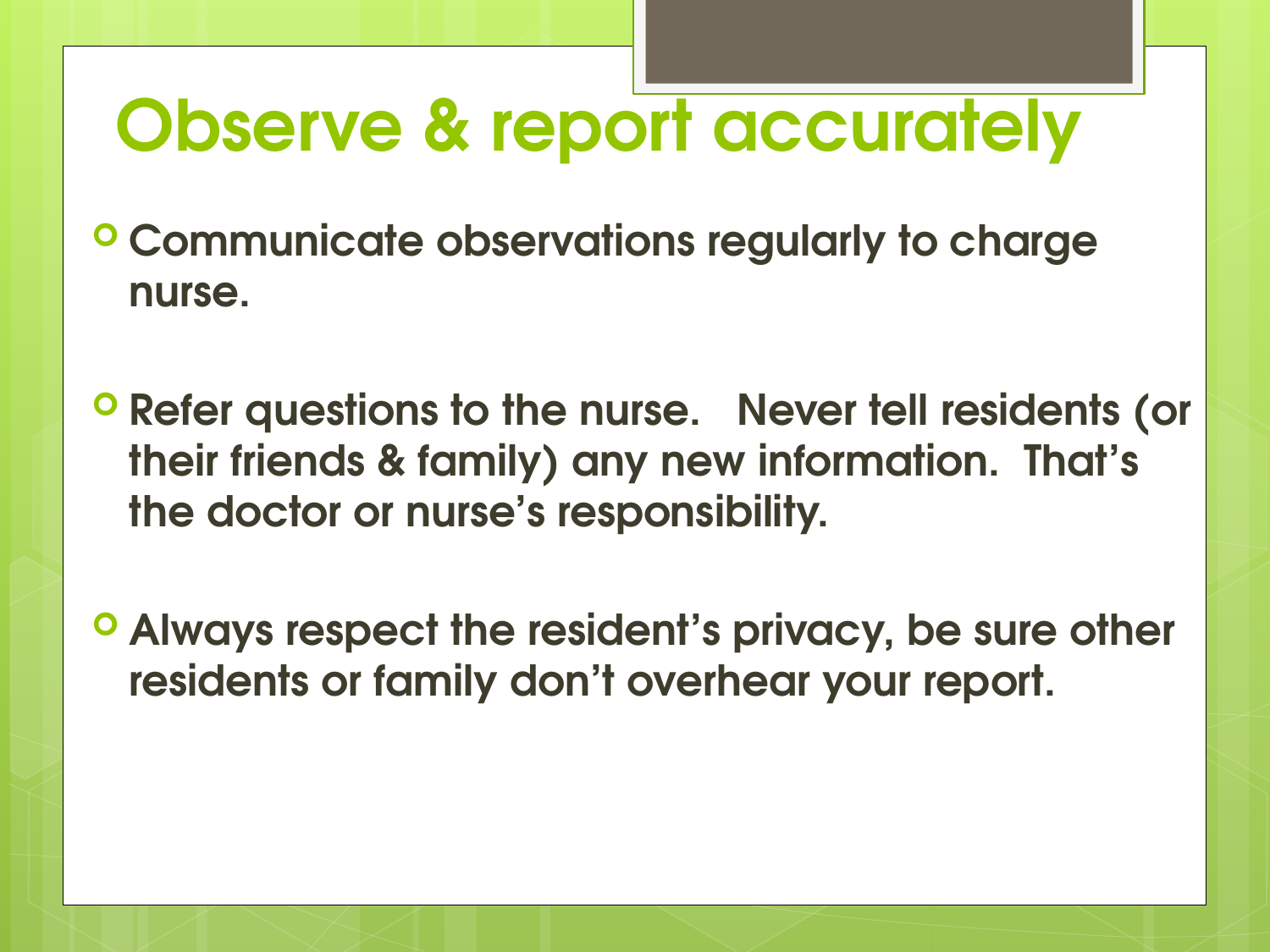

# Observe & report accurately
Communicate observations regularly to charge nurse.

Refer questions to the nurse.   Never tell residents (or their friends & family) any new information.  That’s the doctor or nurse’s responsibility.

Always respect the resident’s privacy, be sure other residents or family don’t overhear your report.